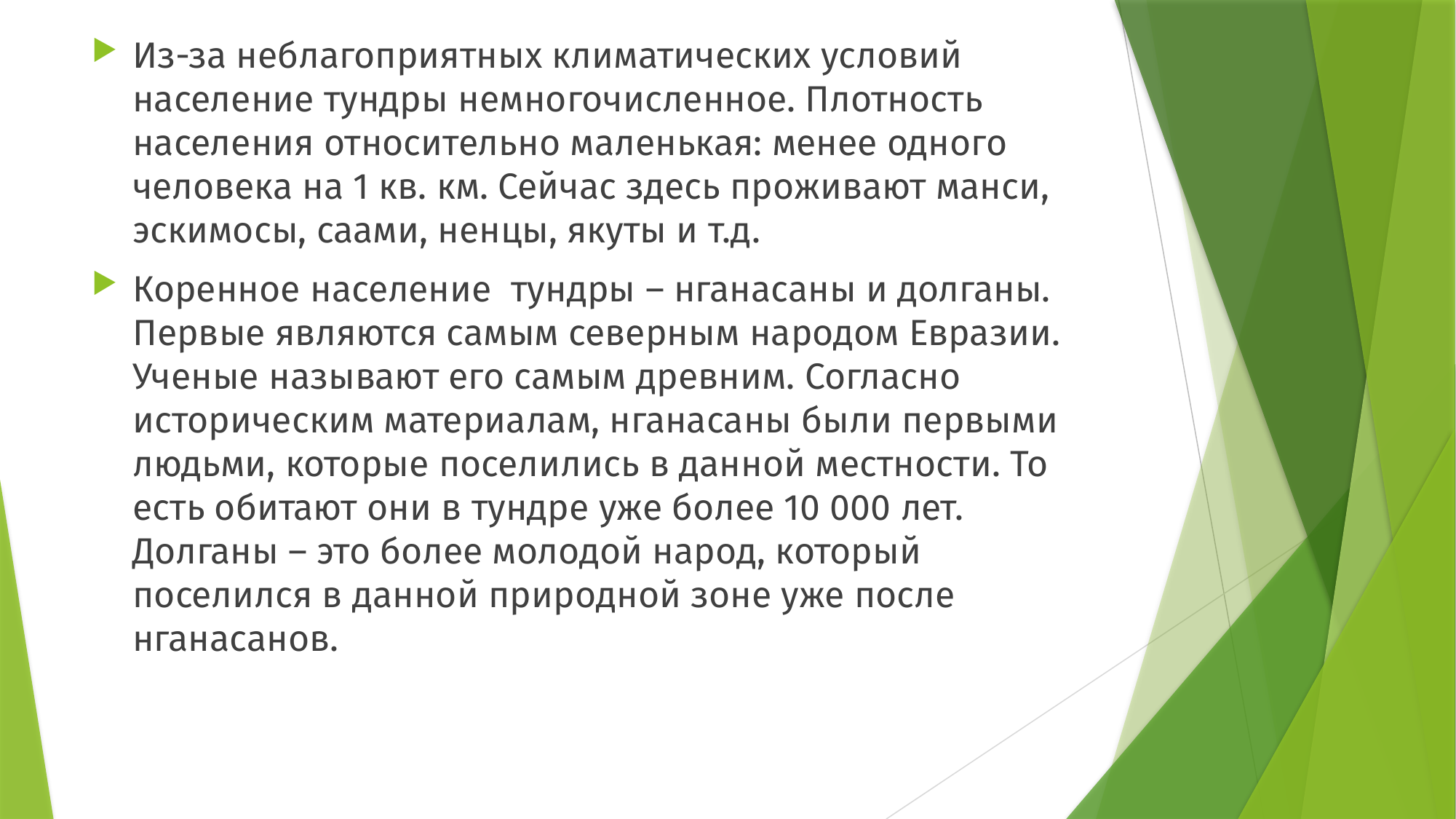

Из-за неблагоприятных климатических условий население тундры немногочисленное. Плотность населения относительно маленькая: менее одного человека на 1 кв. км. Сейчас здесь проживают манси, эскимосы, саами, ненцы, якуты и т.д.
Коренное население  тундры – нганасаны и долганы. Первые являются самым северным народом Евразии. Ученые называют его самым древним. Согласно историческим материалам, нганасаны были первыми людьми, которые поселились в данной местности. То есть обитают они в тундре уже более 10 000 лет. Долганы – это более молодой народ, который поселился в данной природной зоне уже после нганасанов.